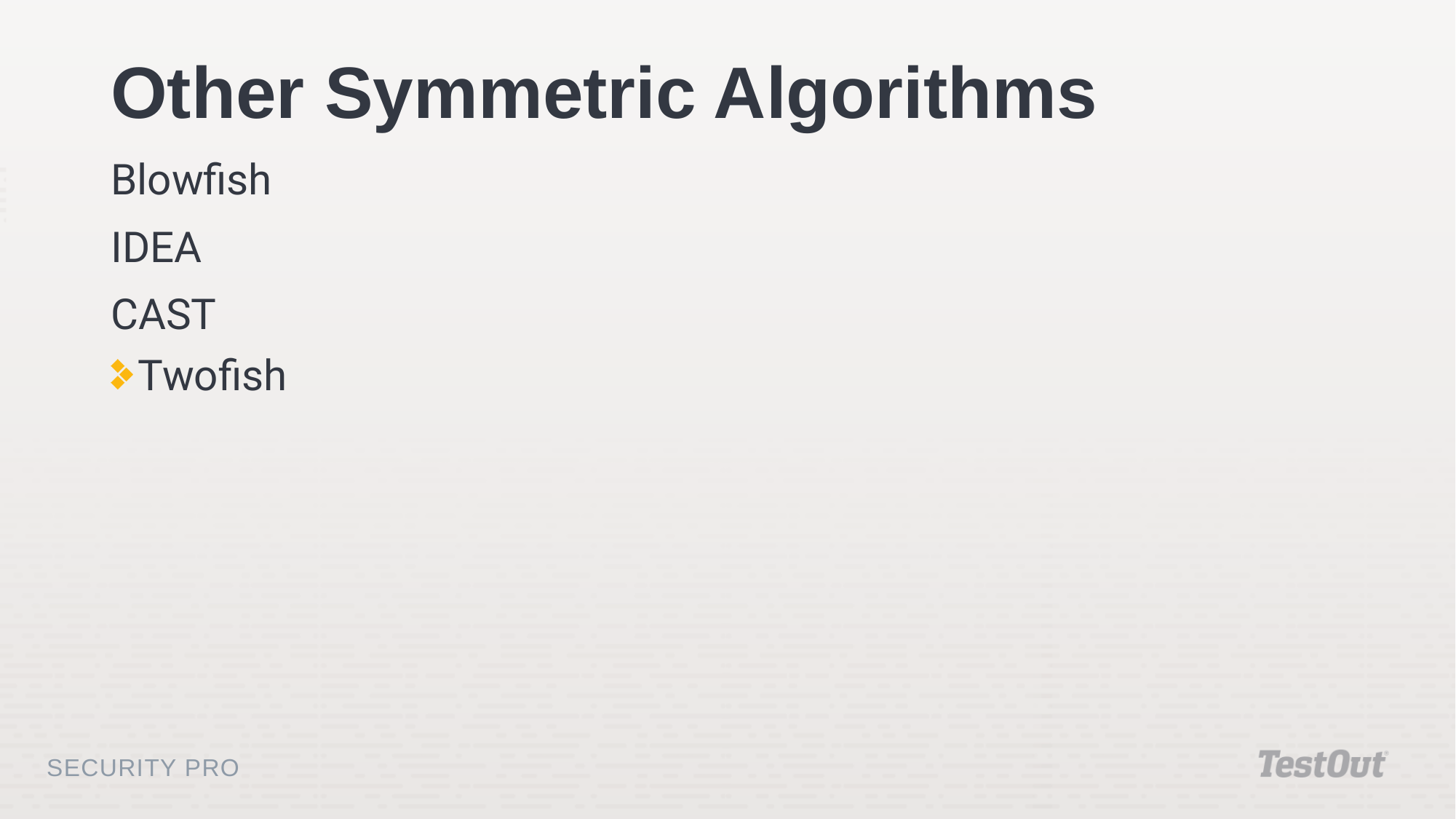

# Other Symmetric Algorithms
Blowfish
IDEA
CAST
Twofish
Security Pro